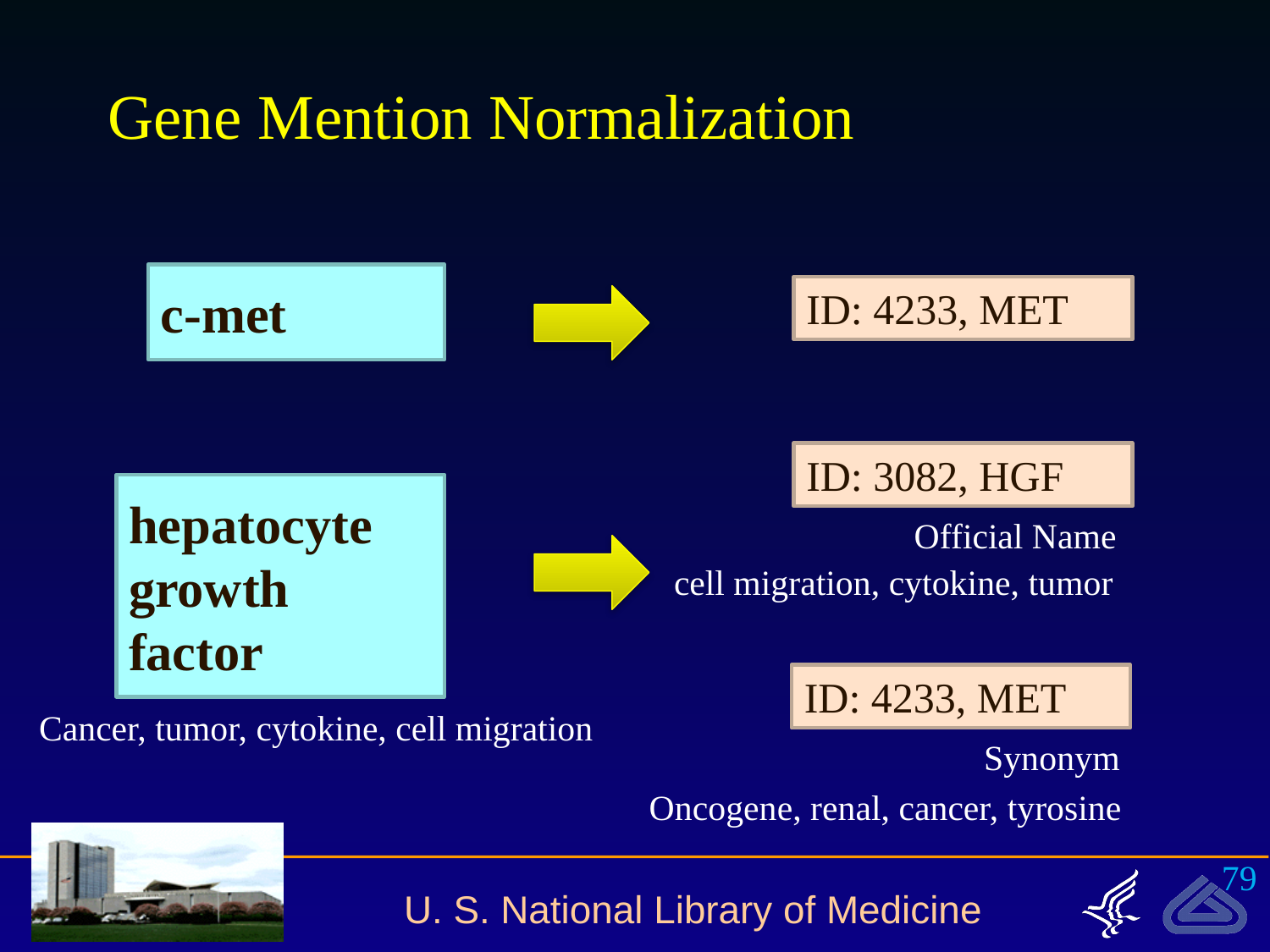

# Gene Mention Normalization
c-met
ID: 4233, MET

ID: 3082, HGF
hepatocyte growth factor
Official Name

cell migration, cytokine, tumor
ID: 4233, MET
Cancer, tumor, cytokine, cell migration
Synonym
Oncogene, renal, cancer, tyrosine
79